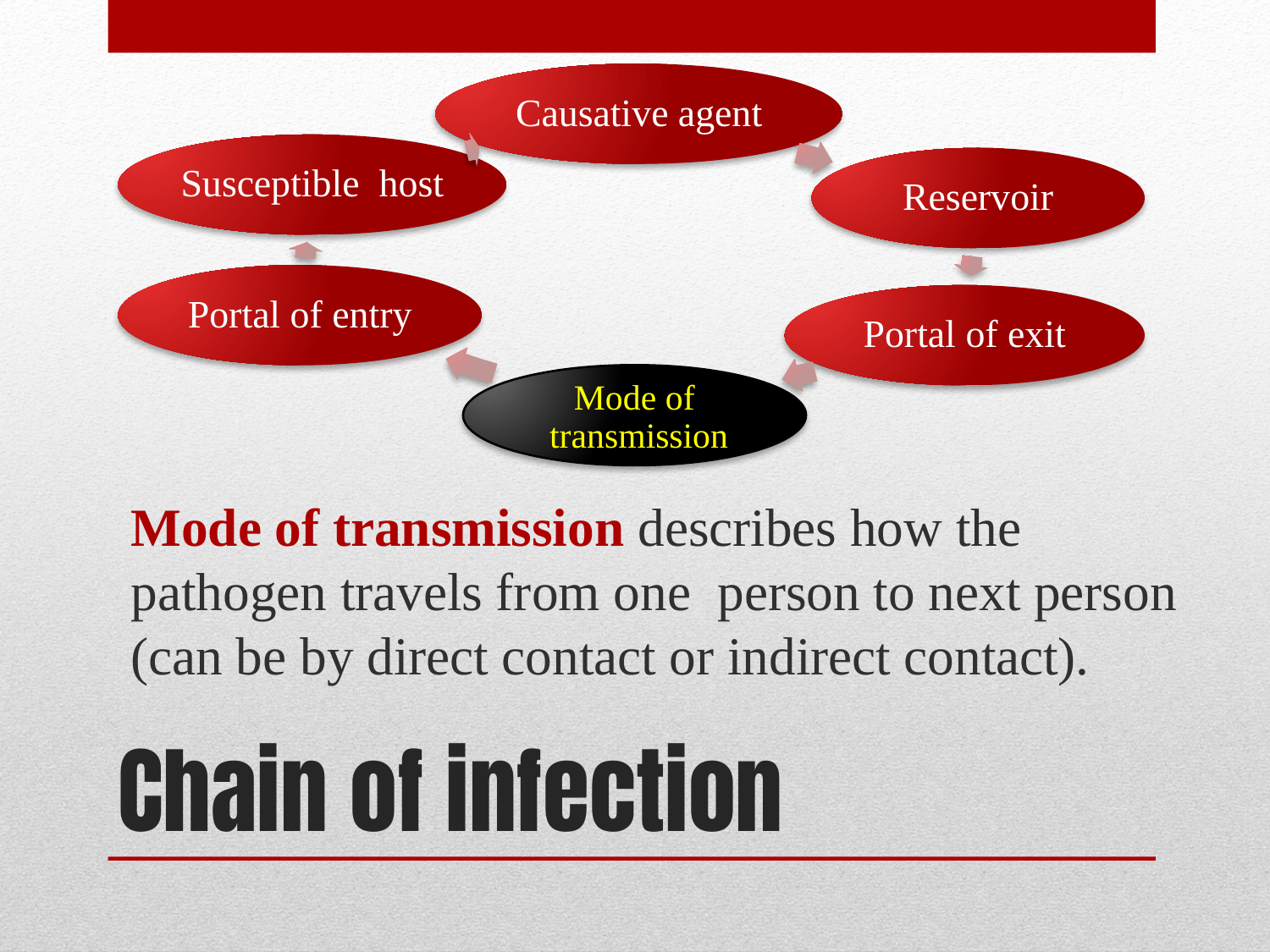

Causative agent

Reservoir

Portal of exit

Mode of
 transmission

Portal of entry

Susceptible  host

Mode of transmission describes how the pathogen travels from one  person to next person (can be by direct contact or indirect contact).
# Chain of infection